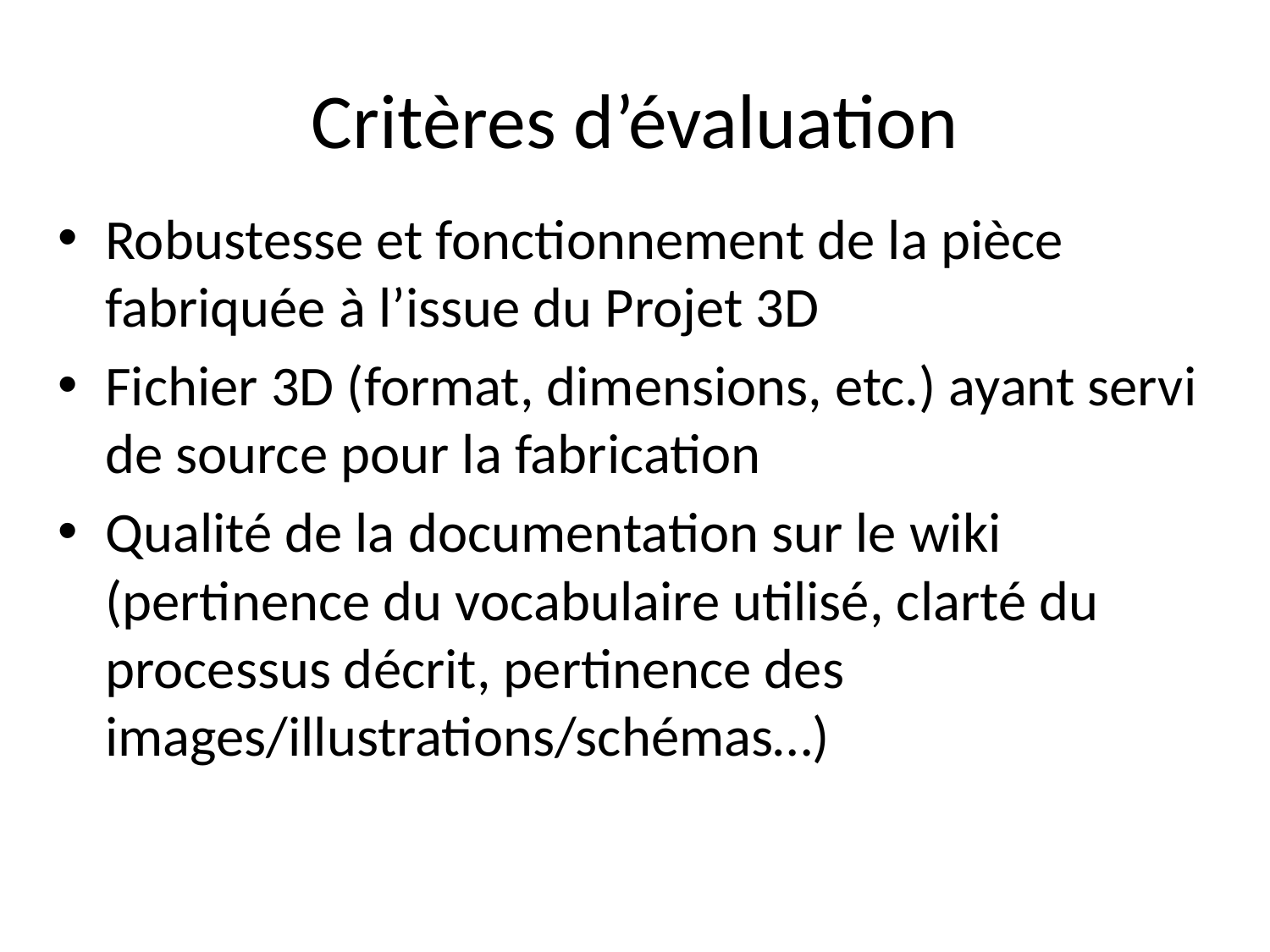

# Critères d’évaluation
Robustesse et fonctionnement de la pièce fabriquée à l’issue du Projet 3D
Fichier 3D (format, dimensions, etc.) ayant servi de source pour la fabrication
Qualité de la documentation sur le wiki (pertinence du vocabulaire utilisé, clarté du processus décrit, pertinence des images/illustrations/schémas…)